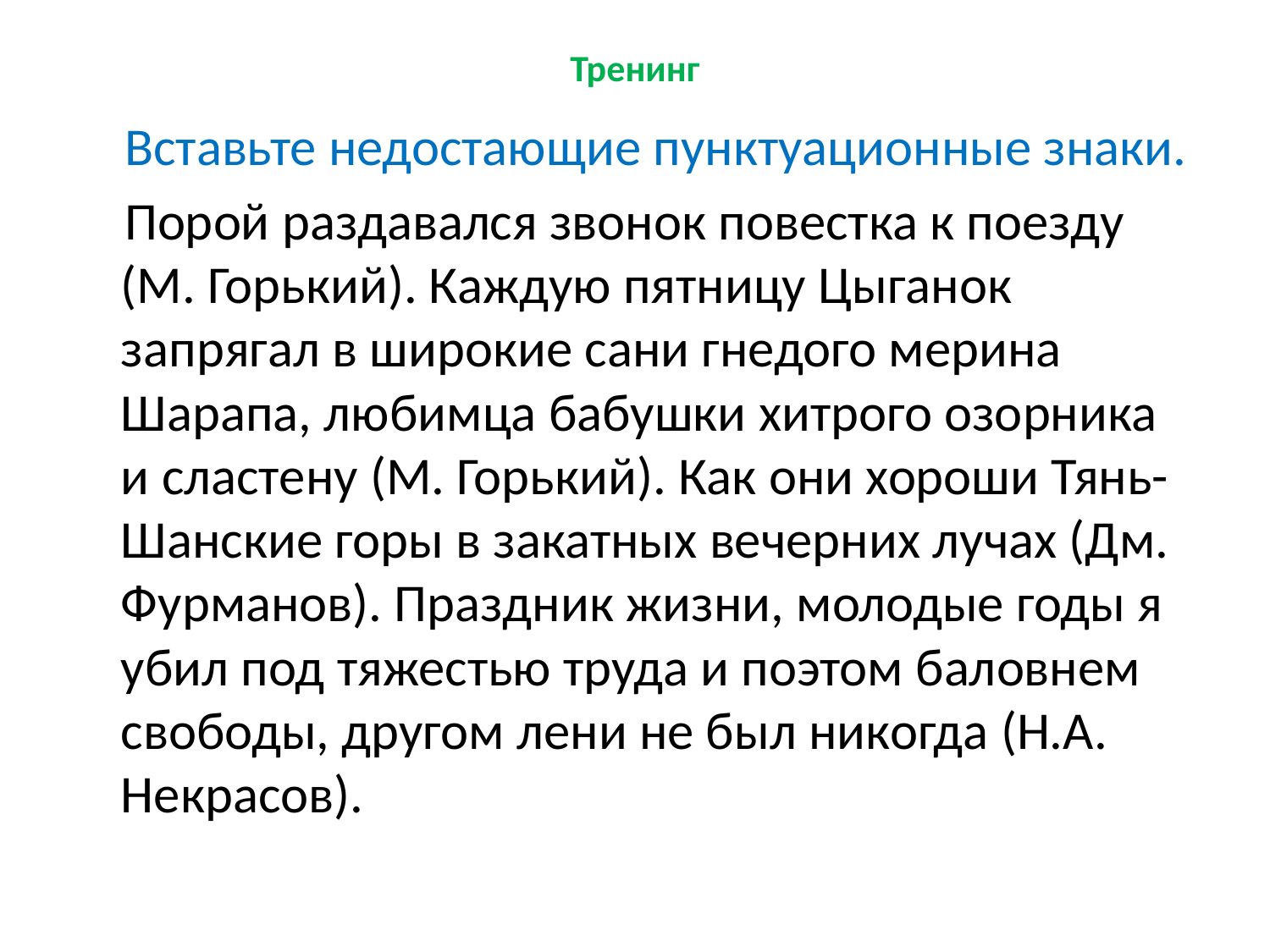

# Тренинг
    Вставьте недостающие пунктуационные знаки.
    Порой раздавался звонок повестка к поезду (М. Горький). Каждую пятницу Цыганок запрягал в широкие сани гнедого мерина Шарапа, любимца бабушки хитрого озорника и сластену (М. Горький). Как они хороши Тянь-Шанские горы в закатных вечерних лучах (Дм. Фурманов). Праздник жизни, молодые годы я убил под тяжестью труда и поэтом баловнем свободы, другом лени не был никогда (Н.А. Некрасов).